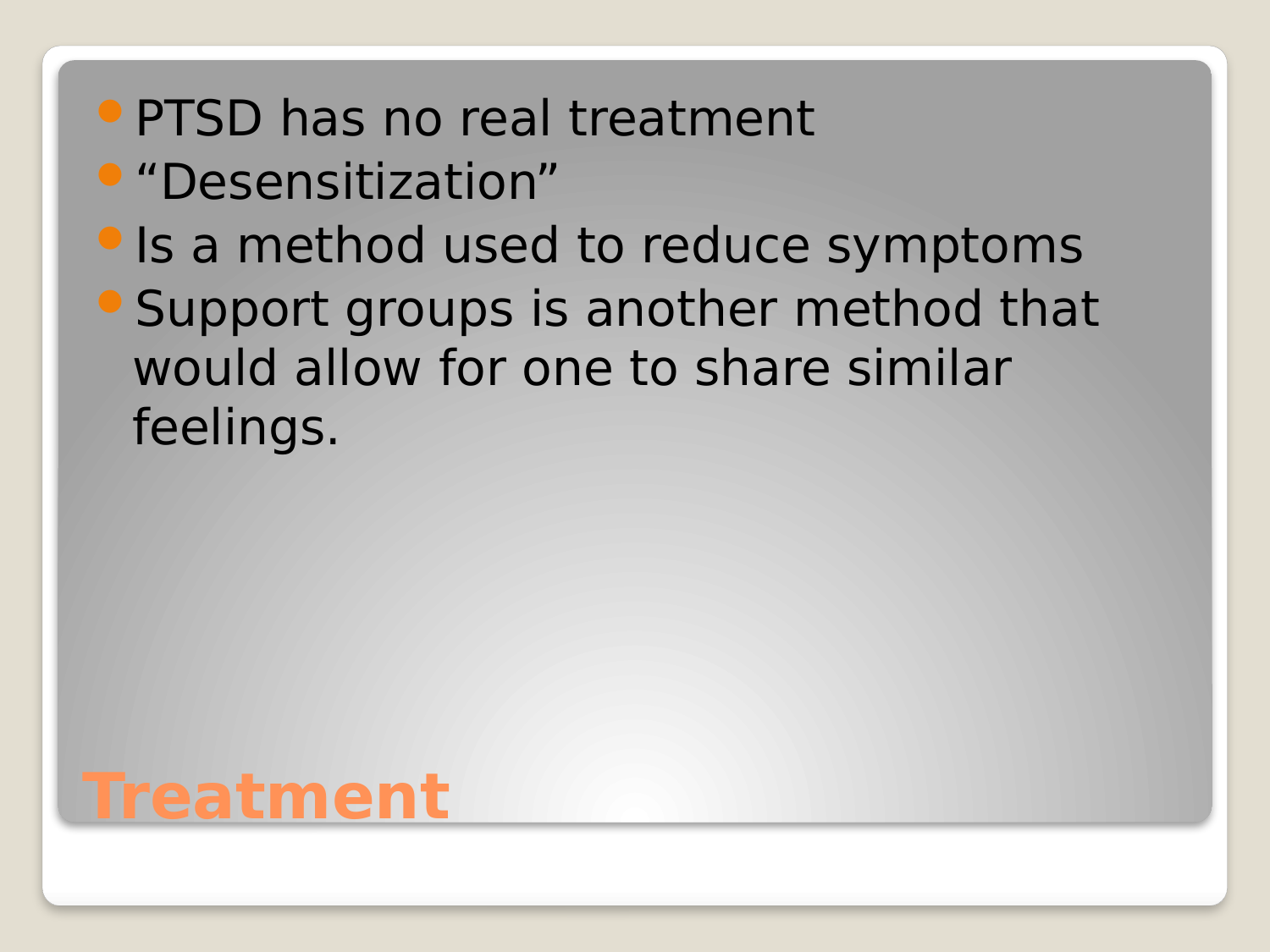

PTSD has no real treatment
“Desensitization”
Is a method used to reduce symptoms
Support groups is another method that would allow for one to share similar feelings.
# Treatment